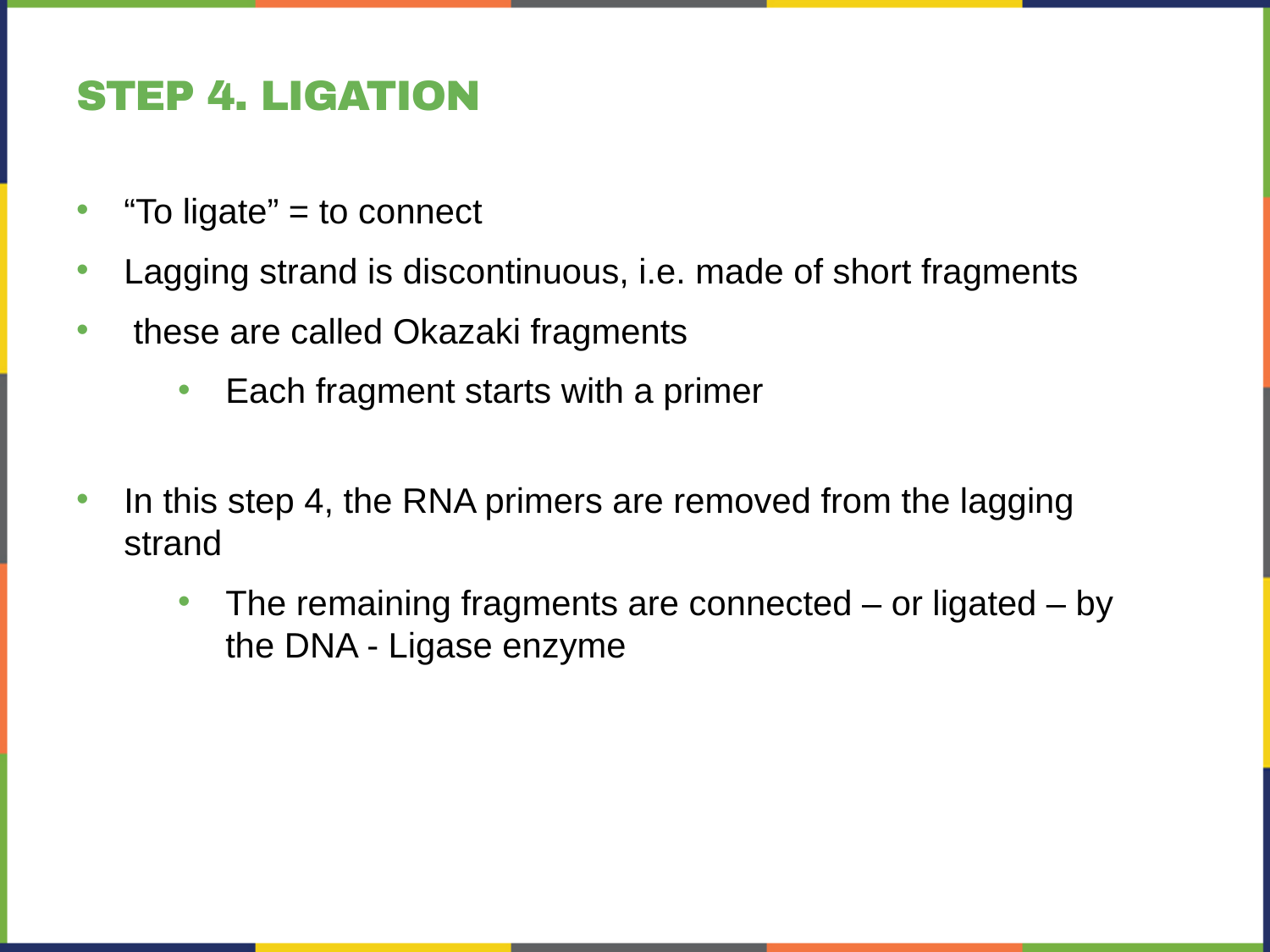

# Step 4. ligation
“To ligate” = to connect
Lagging strand is discontinuous, i.e. made of short fragments
 these are called Okazaki fragments
Each fragment starts with a primer

In this step 4, the RNA primers are removed from the lagging strand
The remaining fragments are connected – or ligated – by the DNA - Ligase enzyme